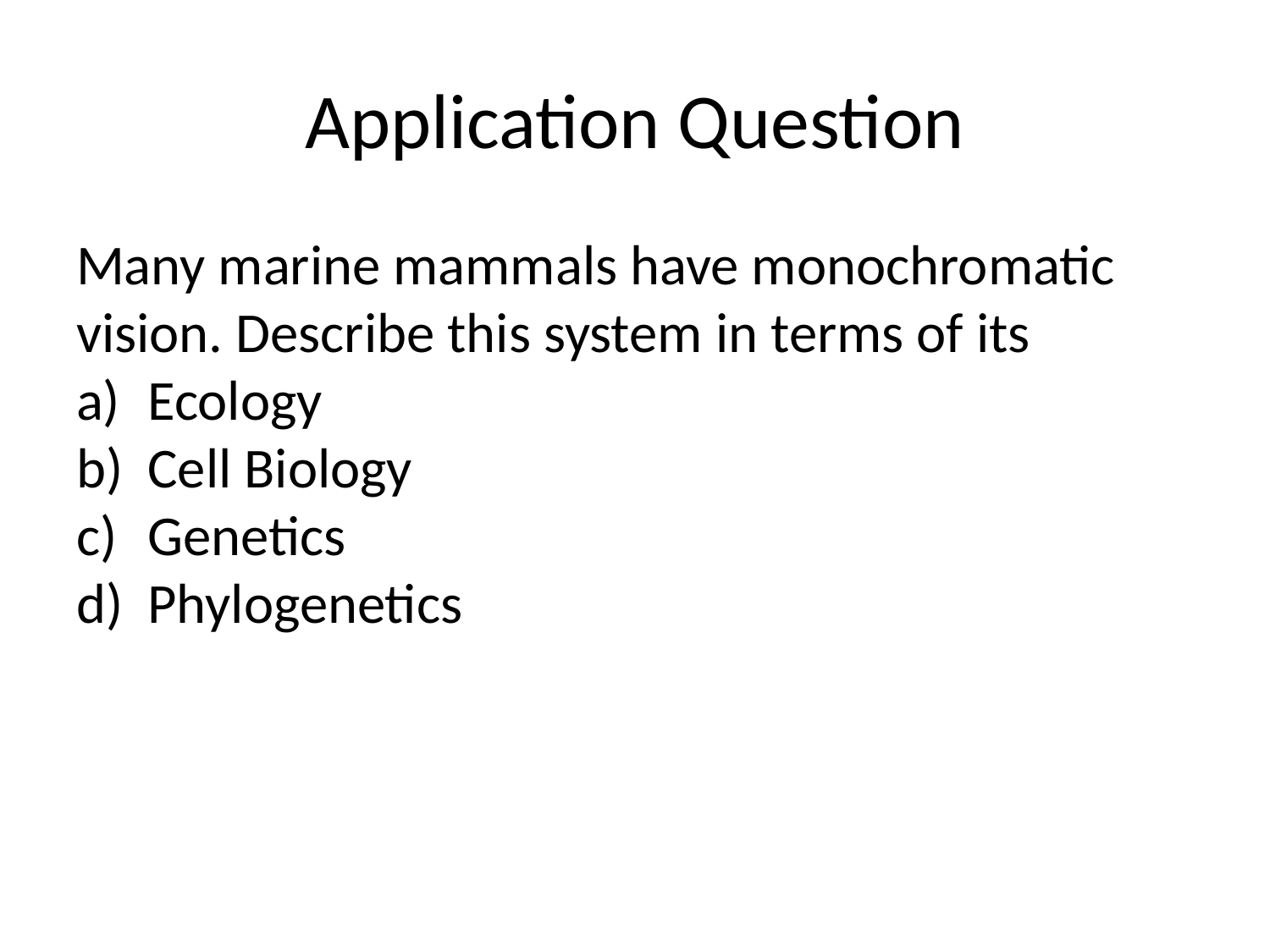

# Application Question
Many marine mammals have monochromatic vision. Describe this system in terms of its
Ecology
Cell Biology
Genetics
Phylogenetics